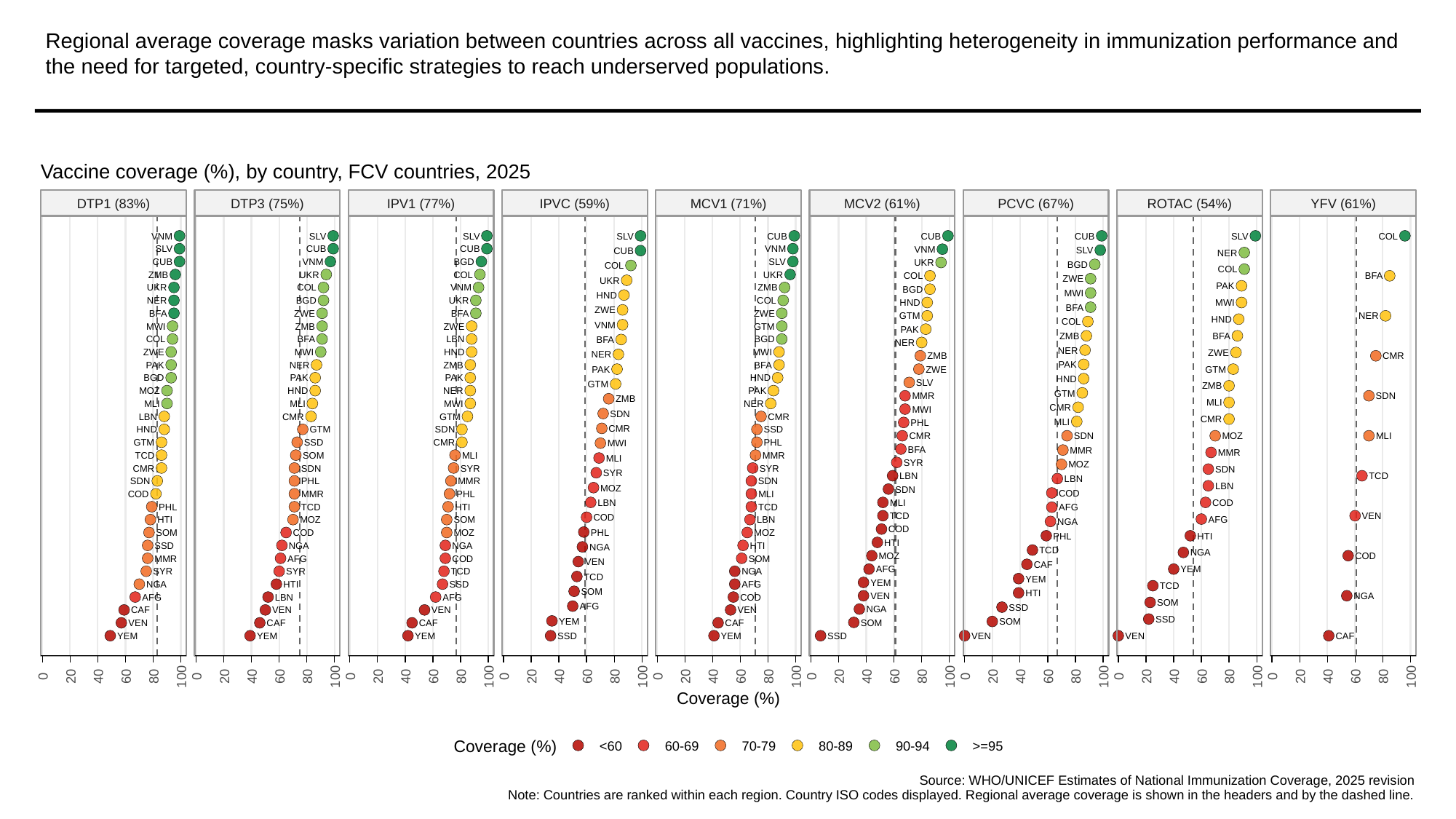

# Regional average coverage masks variation between countries across all vaccines, highlighting heterogeneity in immunization performance and the need for targeted, country-specific strategies to reach underserved populations.

Vaccine coverage (%), by country, FCV countries, 2025

DTP1 (83%)
DTP3 (75%)
IPV1 (77%)
IPVC (59%)
MCV1 (71%)
MCV2 (61%)
PCVC (67%)
ROTAC (54%)
YFV (61%)

VNM
SLV
SLV
SLV
CUB
CUB
CUB
SLV
COL

SLV
CUB
CUB
VNM
VNM
SLV

CUB
NER

CUB
VNM
BGD
SLV

UKR

BGD
COL

COL

ZMB
UKR
COL
UKR
COL
BFA

ZWE
UKR

PAK

UKR
COL
VNM
ZMB
BGD

MWI

HND

NER
BGD
UKR
COL

HND
MWI

BFA

ZWE

BFA
ZWE
BFA
ZWE

GTM
NER

HND

COL

VNM
MWI
ZMB
ZWE
GTM

PAK

ZMB
BFA

COL
BFA
LBN
BGD
BFA

NER

NER

ZWE
MWI
HND
MWI

ZWE

NER
ZMB
CMR

PAK
PAK
NER
ZMB
BFA

PAK
ZWE
GTM

BGD
PAK
PAK
HND
HND

SLV

GTM
ZMB

MOZ
HND
NER
PAK

GTM

MMR
SDN

ZMB

MLI
MLI
MLI
MWI
NER

CMR
MWI

SDN

LBN
CMR
GTM
CMR

CMR

MLI
PHL

CMR
HND
GTM
SDN
SSD

CMR
SDN
MOZ
MLI

GTM
SSD
CMR
PHL
MWI

BFA
MMR

MMR

TCD
SOM
MLI
MMR

MLI

SYR
MOZ

CMR
SDN
SYR
SYR
SDN

SYR

LBN
TCD

LBN

SDN
PHL
MMR
SDN

LBN

MOZ
SDN

COD
COD
MMR
PHL
MLI

LBN
MLI
COD

PHL
TCD
HTI
TCD
AFG

TCD
VEN

COD

AFG

HTI
MOZ
SOM
LBN
NGA

COD

PHL
SOM
COD
MOZ
MOZ

PHL
HTI

HTI

SSD
NGA
NGA
HTI
NGA

TCD

NGA

MOZ
COD

MMR
AFG
COD
SOM

VEN

CAF

AFG
YEM

SYR
SYR
TCD
NGA

TCD

YEM

YEM

NGA
HTI
SSD
AFG
TCD

SOM
HTI

VEN
NGA
AFG
LBN
AFG
COD

SOM

AFG

SSD

NGA
CAF
VEN
VEN
VEN

SSD

YEM
SOM
SOM
VEN
CAF
CAF
CAF

YEM
YEM
YEM
SSD
YEM
SSD
VEN
VEN
CAF

0
20
40
60
80
100
0
20
40
60
80
100
0
20
40
60
80
100
0
20
40
60
80
100
0
20
40
60
80
100
0
20
40
60
80
100
0
20
40
60
80
100
0
20
40
60
80
100
0
20
40
60
80
100
Coverage (%)
Coverage (%)

<60
60-69
70-79
80-89
90-94
>=95
Source: WHO/UNICEF Estimates of National Immunization Coverage, 2025 revision
Note: Countries are ranked within each region. Country ISO codes displayed. Regional average coverage is shown in the headers and by the dashed line.